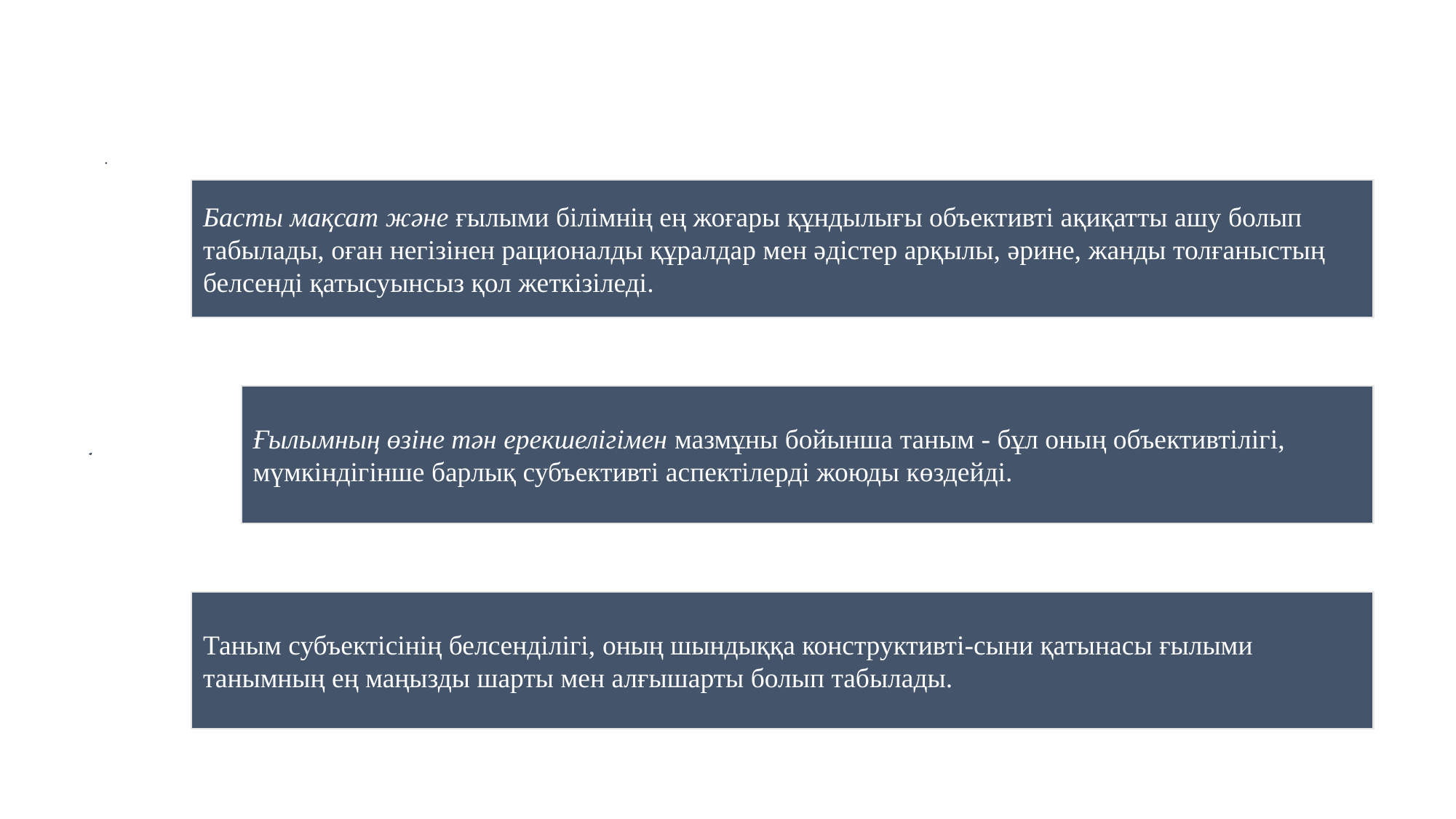

Басты мақсат және ғылыми білімнің ең жоғары құндылығы объективті ақиқатты ашу болып табылады, оған негізінен рационалды құралдар мен әдістер арқылы, әрине, жанды толғаныстың белсенді қатысуынсыз қол жеткізіледі.
Ғылымның өзіне тән ерекшелігімен мазмұны бойынша таным - бұл оның объективтілігі, мүмкіндігінше барлық субъективті аспектілерді жоюды көздейді.
Таным субъектісінің белсенділігі, оның шындыққа конструктивті-сыни қатынасы ғылыми танымның ең маңызды шарты мен алғышарты болып табылады.